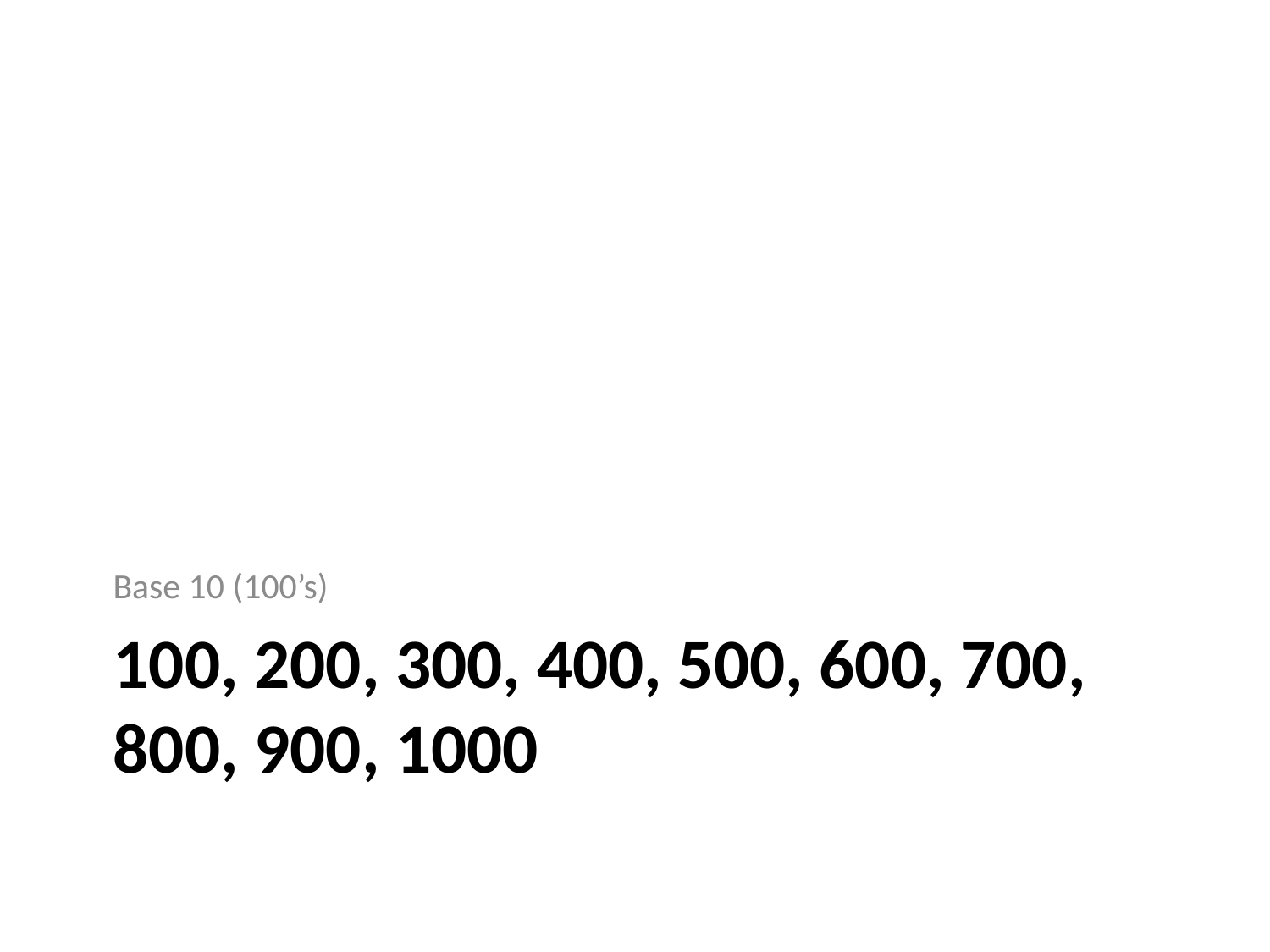

Base 10 (100’s)
# 100, 200, 300, 400, 500, 600, 700, 800, 900, 1000